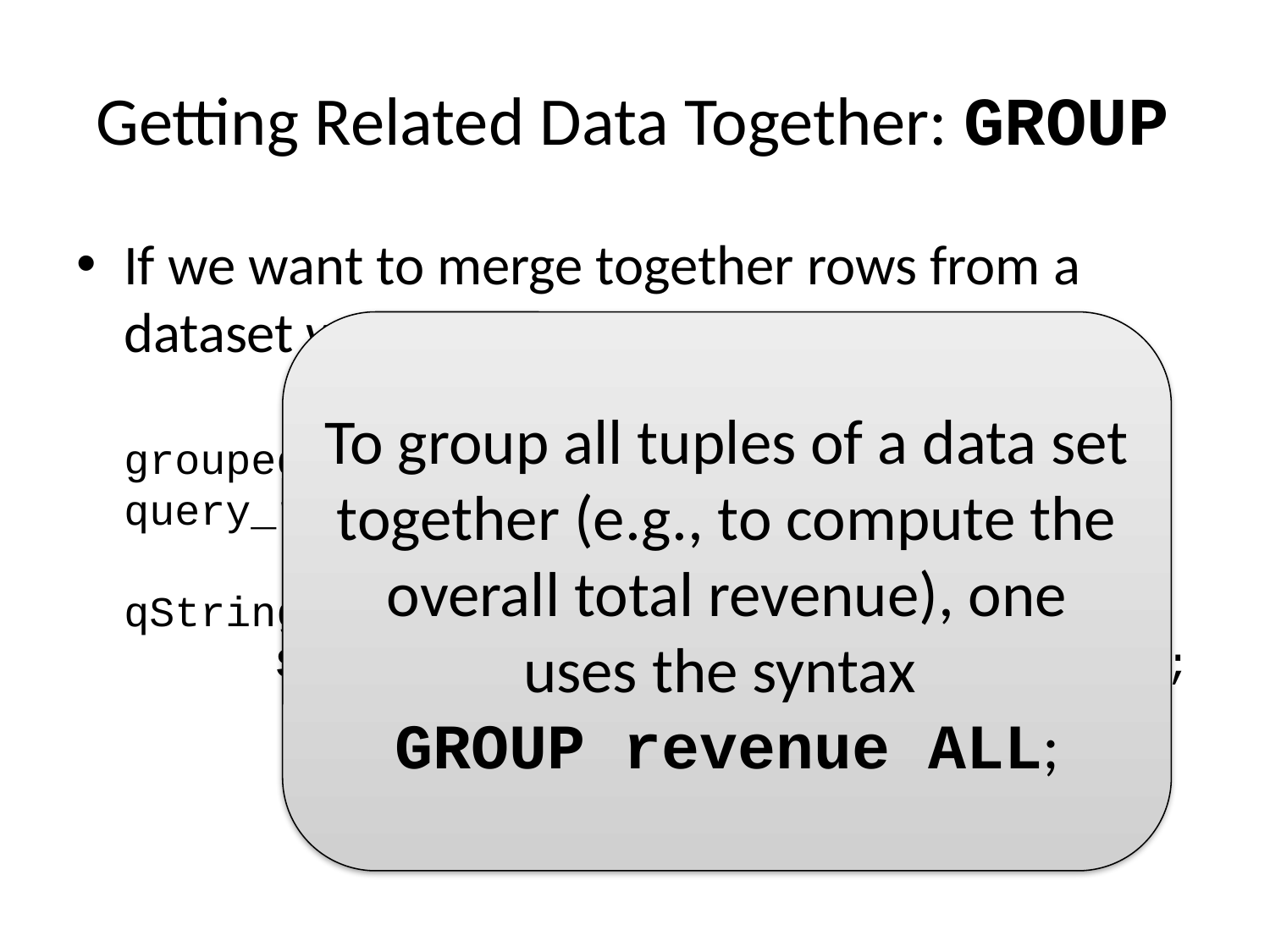

# Getting Related Data Together: GROUP
If we want to merge together rows from a dataset we can use the GROUP command.
grouped_rev = GROUP revenue BY qString;
query_rev = 	FOREACH grouped_rev
						GENERATE	qString,
      SUM(revenue.amount) AS totalRevenue;
To group all tuples of a data set together (e.g., to compute the overall total revenue), one uses the syntax
GROUP revenue ALL;